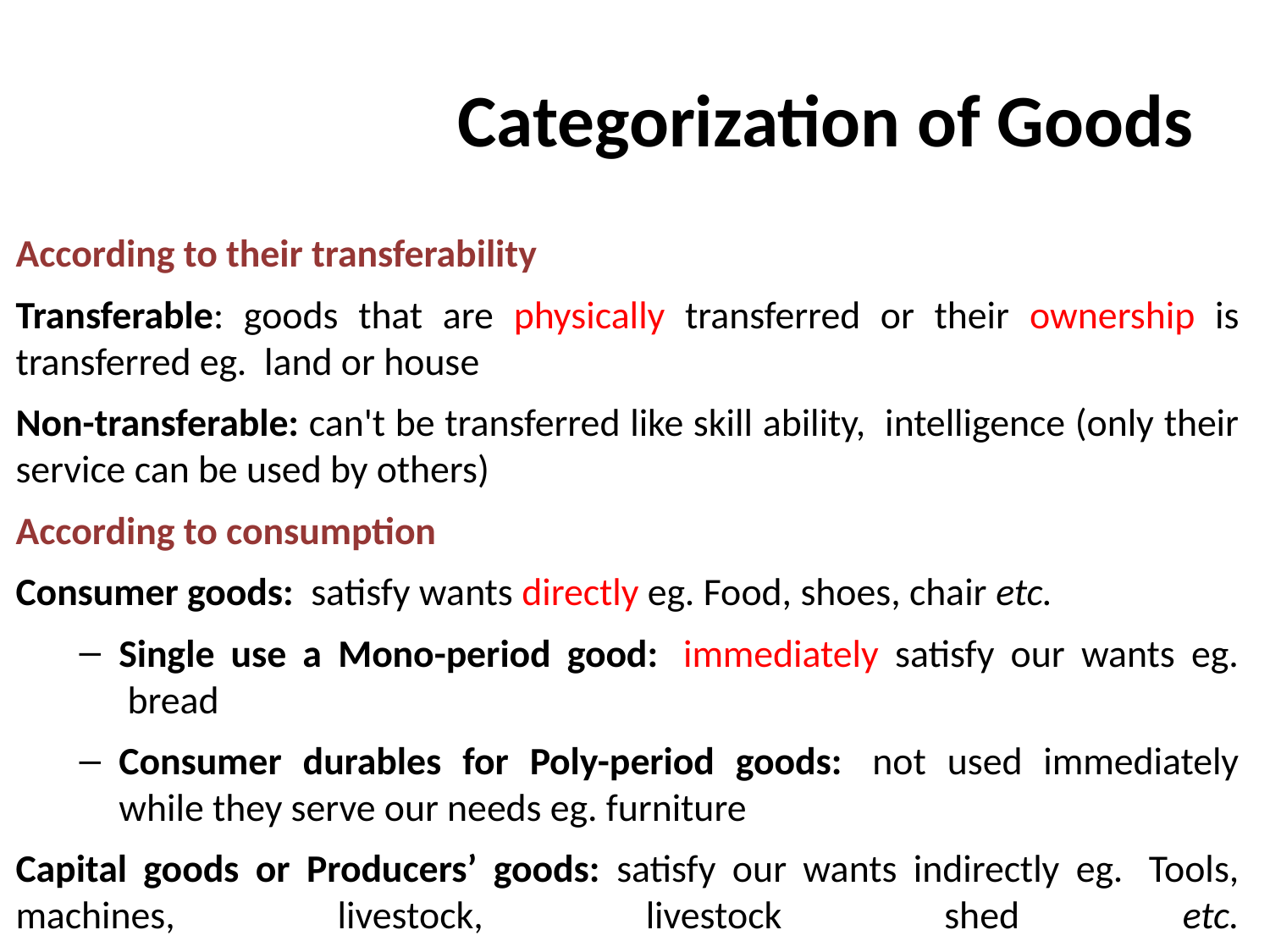

# Categorization of Goods
According to their transferability
Transferable: goods that are physically transferred or their ownership is transferred eg.  land or house
Non-transferable: can't be transferred like skill ability,  intelligence (only their service can be used by others)
According to consumption
Consumer goods:  satisfy wants directly eg. Food, shoes, chair etc.
Single use a Mono-period good:  immediately satisfy our wants eg.  bread
Consumer durables for Poly-period goods:  not used immediately while they serve our needs eg. furniture
Capital goods or Producers’ goods: satisfy our wants indirectly eg.  Tools, machines, livestock, livestock shed etc.